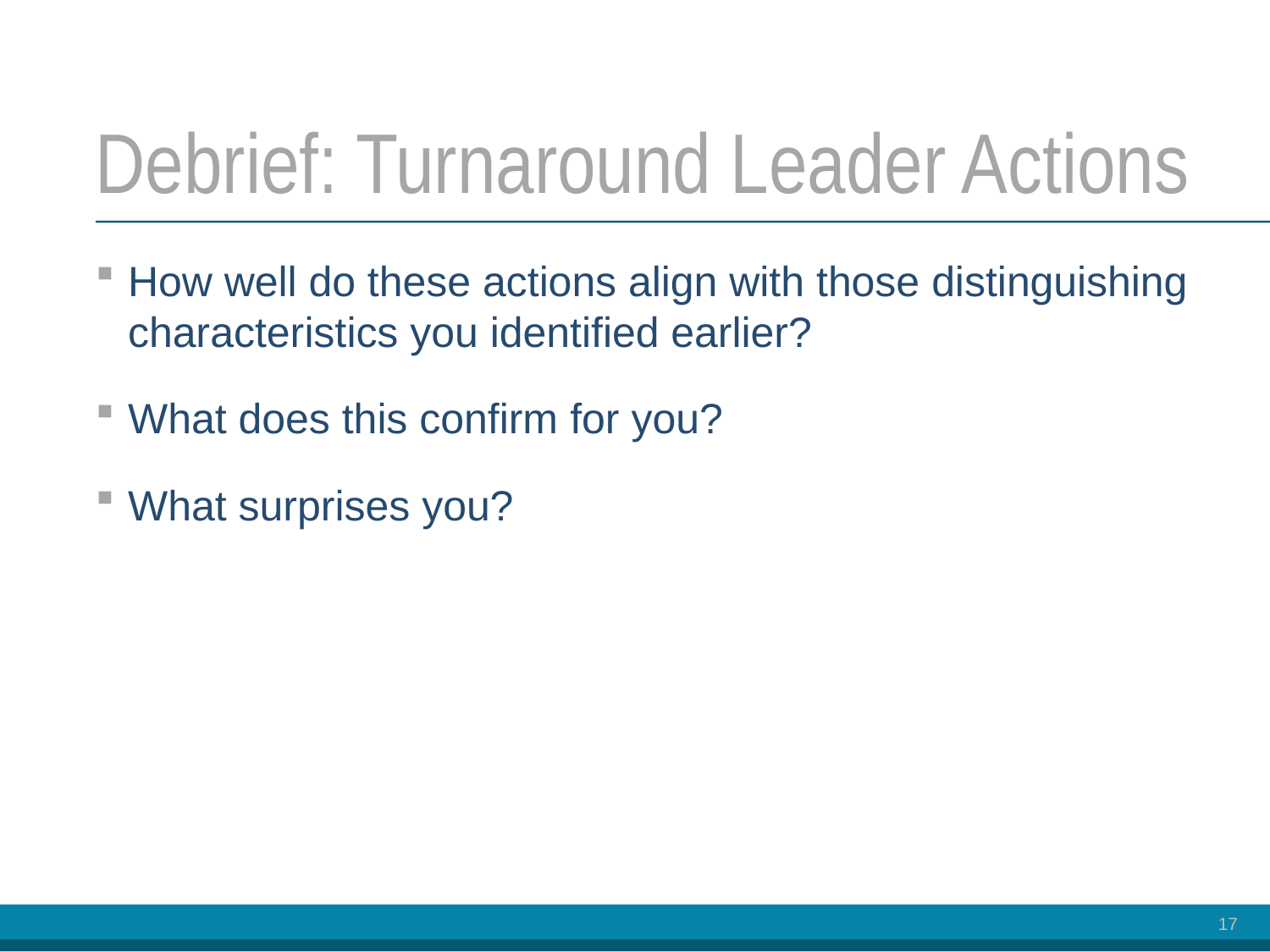

# Debrief: Turnaround Leader Actions
How well do these actions align with those distinguishing characteristics you identified earlier?
What does this confirm for you?
What surprises you?

17